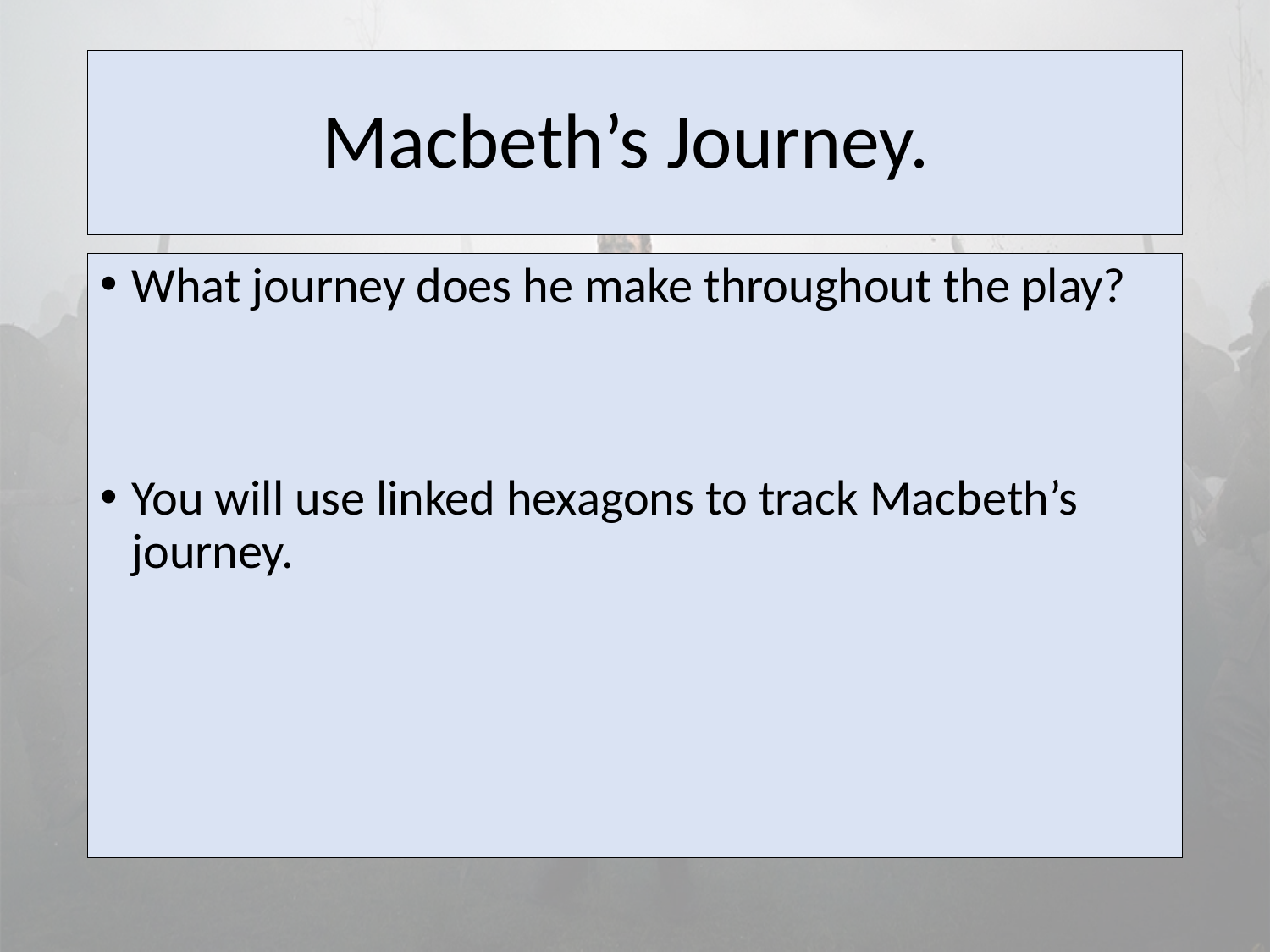

# Macbeth’s Journey.
What journey does he make throughout the play?

You will use linked hexagons to track Macbeth’s journey.